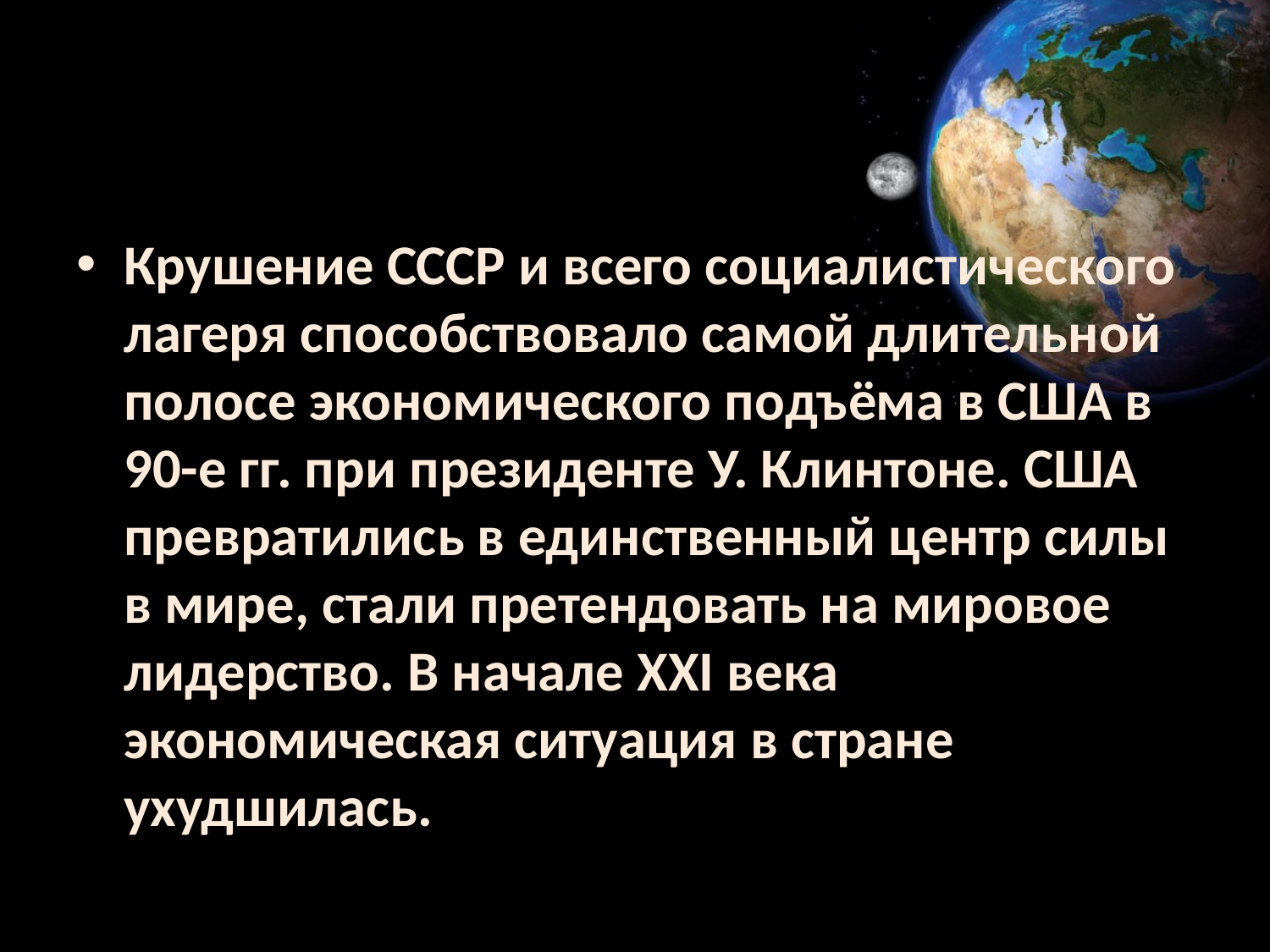

#
Крушение СССР и всего социалистического лагеря способствовало самой длительной полосе экономического подъёма в США в 90-е гг. при президенте У. Клинтоне. США превратились в единственный центр силы в мире, стали претендовать на мировое лидерство. В начале XXI века экономическая ситуация в стране ухудшилась.